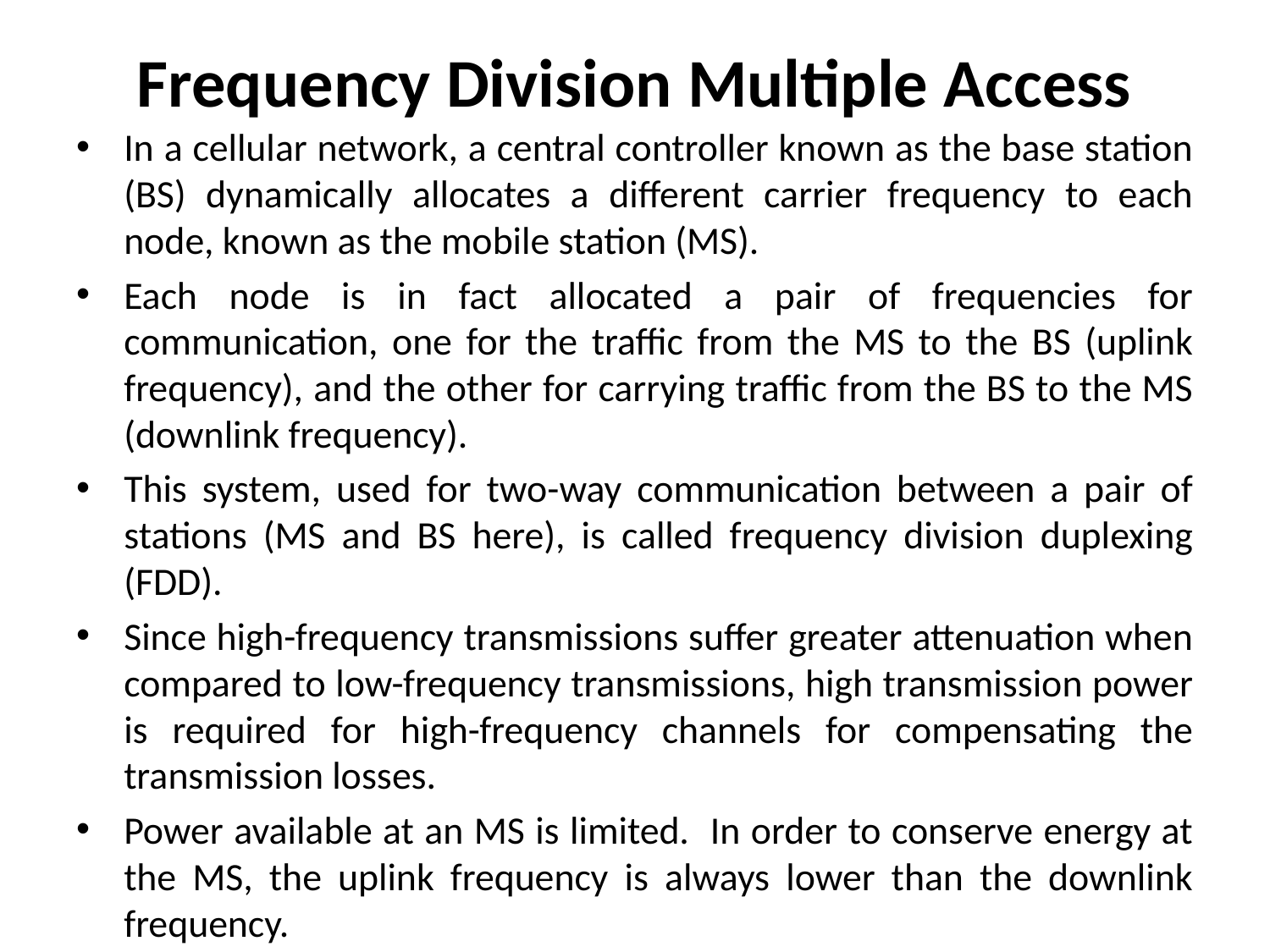

# Frequency Division Multiple Access
In a cellular network, a central controller known as the base station (BS) dynamically allocates a different carrier frequency to each node, known as the mobile station (MS).
Each node is in fact allocated a pair of frequencies for communication, one for the traffic from the MS to the BS (uplink frequency), and the other for carrying traffic from the BS to the MS (downlink frequency).
This system, used for two-way communication between a pair of stations (MS and BS here), is called frequency division duplexing (FDD).
Since high-frequency transmissions suffer greater attenuation when compared to low-frequency transmissions, high transmission power is required for high-frequency channels for compensating the transmission losses.
Power available at an MS is limited.  In order to conserve energy at the MS, the uplink frequency is always lower than the downlink frequency.